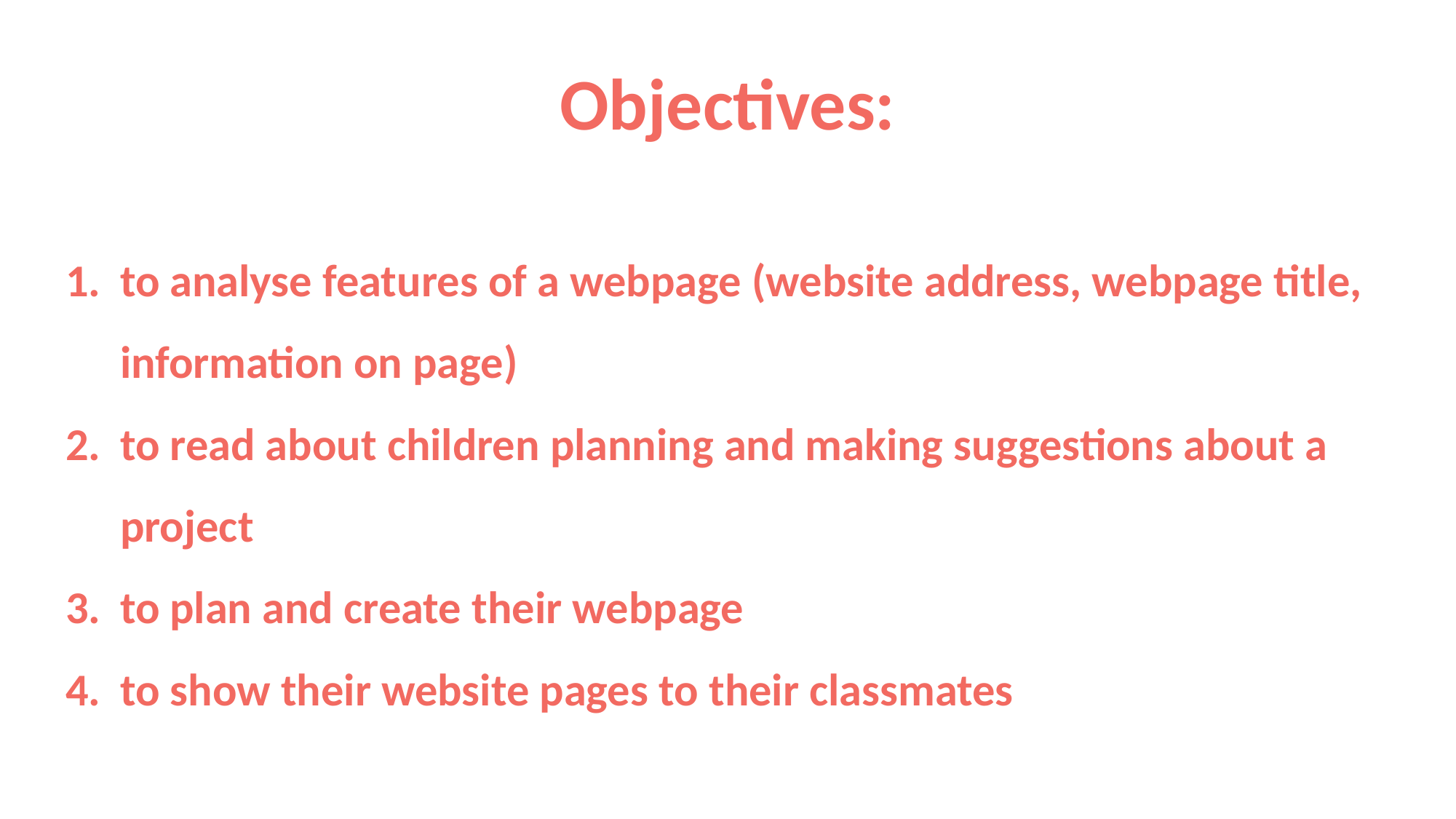

# Objectives:
to analyse features of a webpage (website address, webpage title, information on page)
to read about children planning and making suggestions about a project
to plan and create their webpage
to show their website pages to their classmates